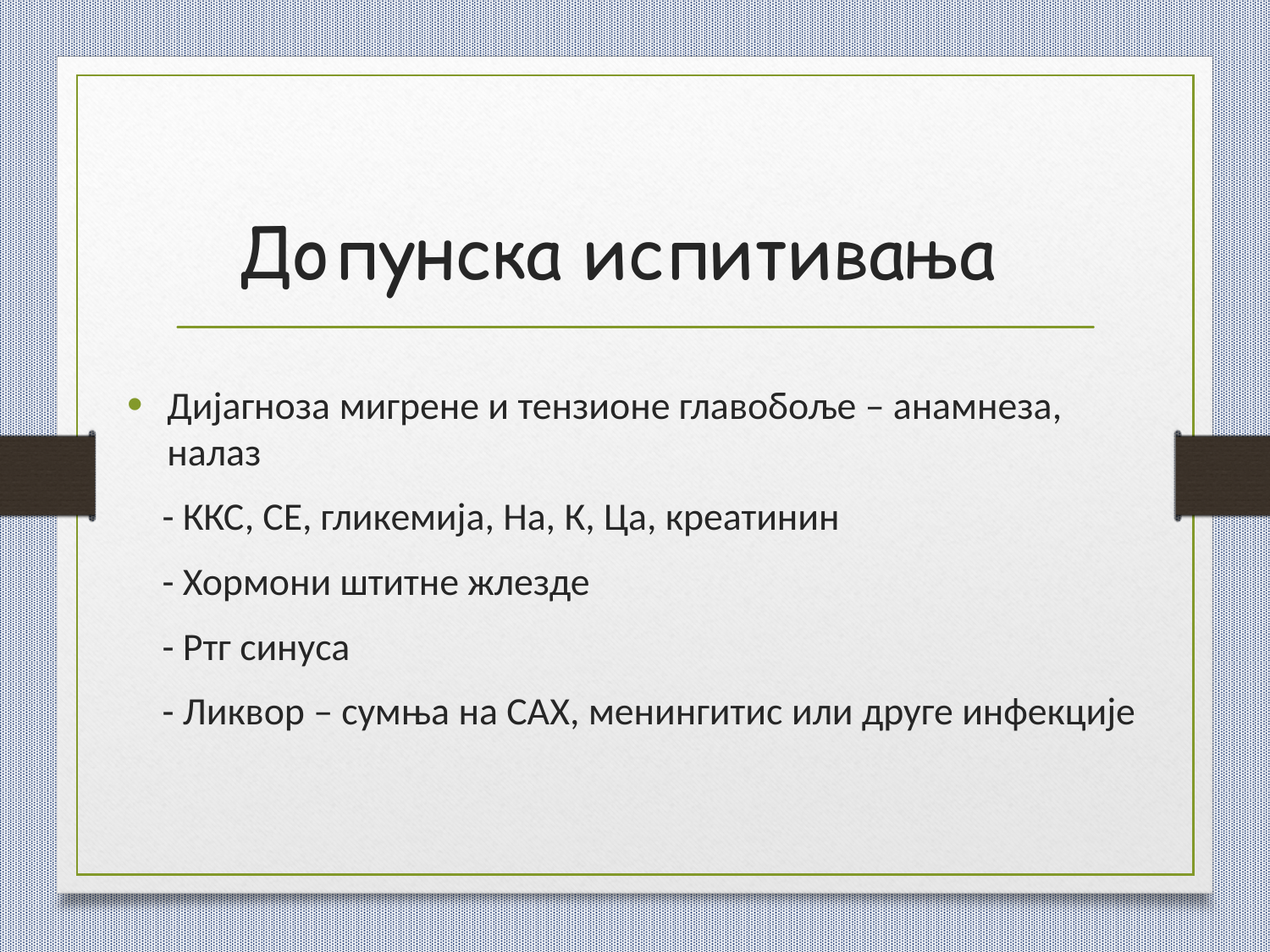

# Допунска испитивања
Дијагноза мигрене и тензионе главобоље – анамнеза, налаз
    - ККС, СЕ, гликемија, На, К, Ца, креатинин
    - Хормони штитне жлезде
    - Ртг синуса
    - Ликвор – сумња на САХ, менингитис или друге инфекције